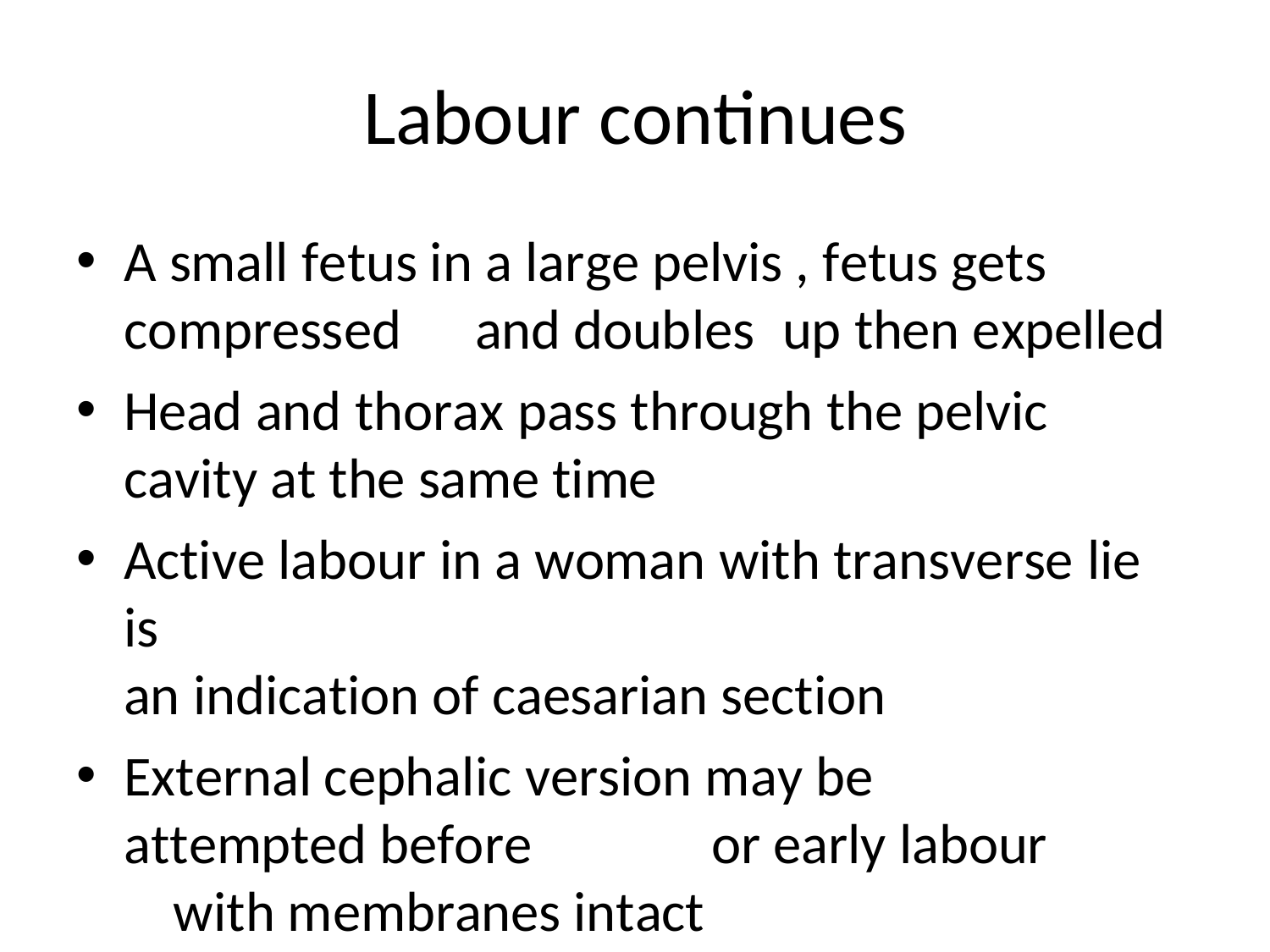

# Labour continues
A small fetus in a large pelvis , fetus gets
compressed	and doubles	up then expelled

Head and thorax pass through the pelvic
cavity at the same time

Active labour in a woman with transverse lie is
an indication of caesarian section

External cephalic version may be attempted before	or early labour	with membranes intact